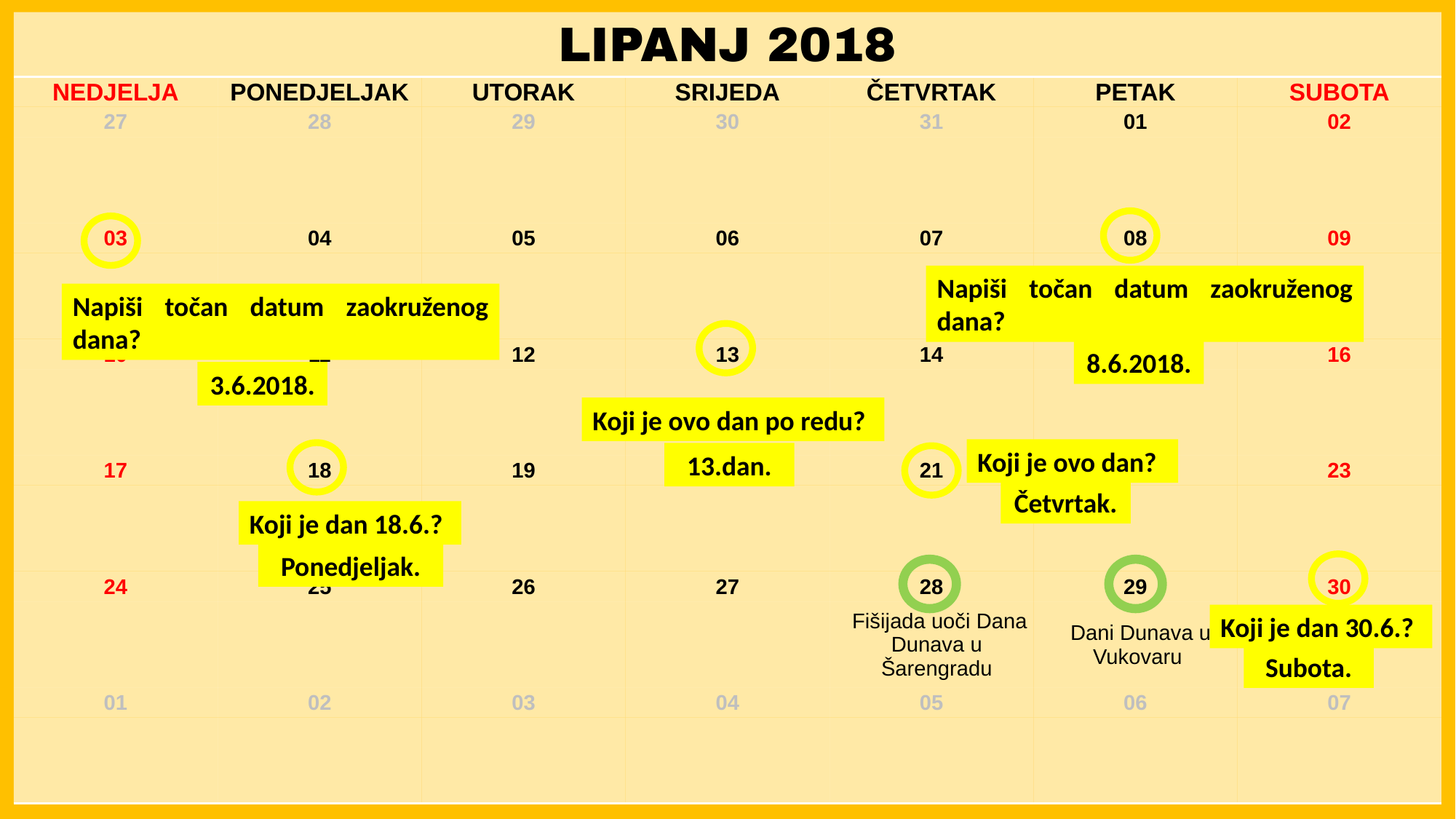

| LIPANJ 2018 |  |  |  |  |  |  |
| --- | --- | --- | --- | --- | --- | --- |
| NEDJELJA | PONEDJELJAK | UTORAK | SRIJEDA | ČETVRTAK | PETAK | SUBOTA |
| 27 | 28 | 29 | 30 | 31 | 01 | 02 |
|  |  |  |  |  |  |  |
| 03 | 04 | 05 | 06 | 07 | 08 | 09 |
|  |  |  |  |  |  |  |
| 10 | 11 | 12 | 13 | 14 | 15 | 16 |
|  |  |  |  |  |  |  |
| 17 | 18 | 19 | 20 | 21 | 22 | 23 |
|  |  |  |  |  |  |  |
| 24 | 25 | 26 | 27 | 28 | 29 | 30 |
|  |  |  |  | Fišijada uoči Dana Dunava u Šarengradu | Dani Dunava u Vukovaru |  |
| 01 | 02 | 03 | 04 | 05 | 06 | 07 |
|  |  |  |  |  |  |  |

Napiši točan datum zaokruženog dana?
Napiši točan datum zaokruženog dana?

8.6.2018.
3.6.2018.
Koji je ovo dan po redu?
Koji je ovo dan?

13.dan.

Četvrtak.
Koji je dan 18.6.?
Ponedjeljak.

Koji je dan 30.6.?
Subota.